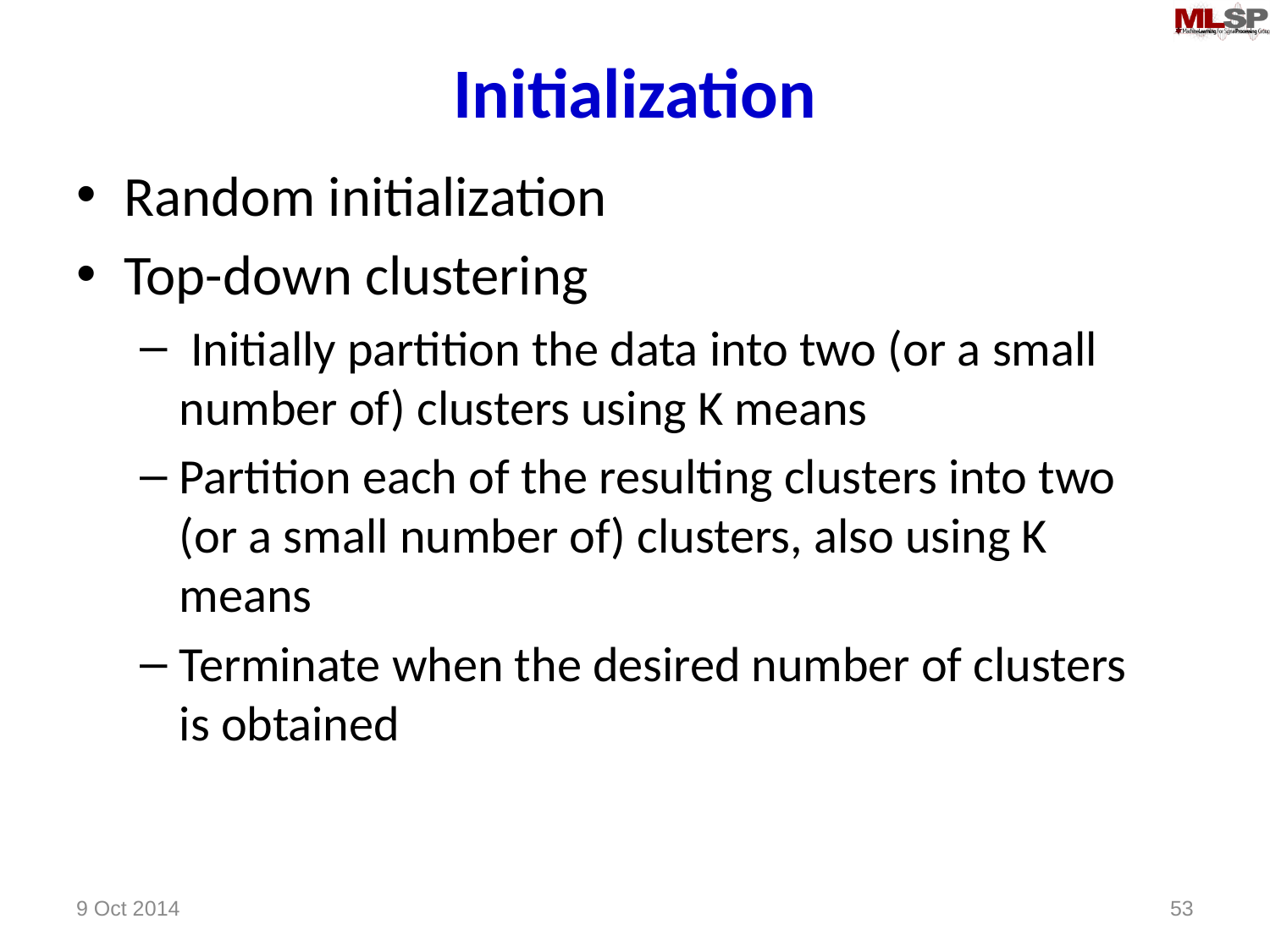

# Initialization
Random initialization
Top-down clustering
 Initially partition the data into two (or a small number of) clusters using K means
Partition each of the resulting clusters into two (or a small number of) clusters, also using K means
Terminate when the desired number of clusters is obtained
9 Oct 2014
53